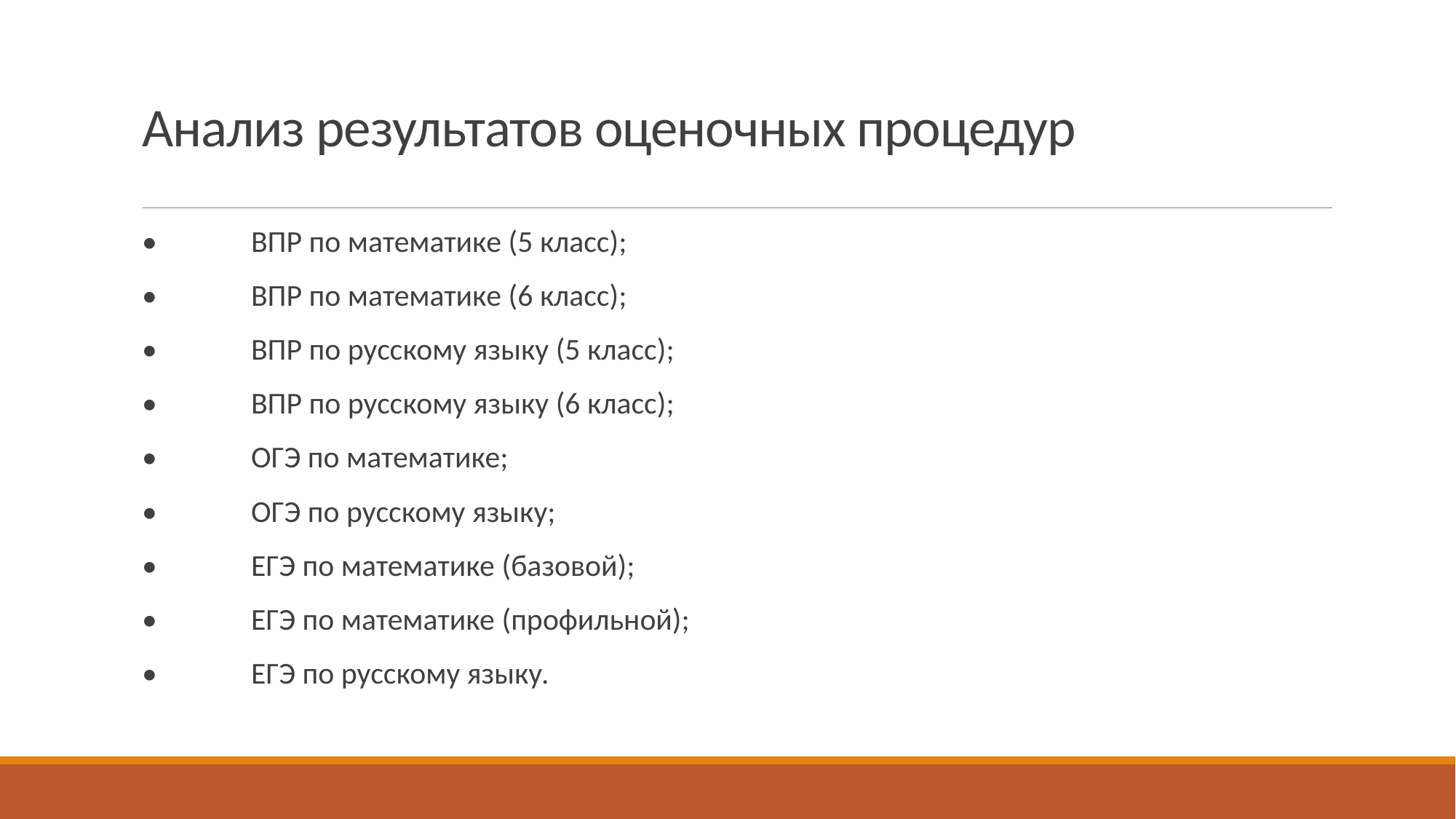

# Анализ результатов оценочных процедур
•	ВПР по математике (5 класс);
•	ВПР по математике (6 класс);
•	ВПР по русскому языку (5 класс);
•	ВПР по русскому языку (6 класс);
•	ОГЭ по математике;
•	ОГЭ по русскому языку;
•	ЕГЭ по математике (базовой);
•	ЕГЭ по математике (профильной);
•	ЕГЭ по русскому языку.